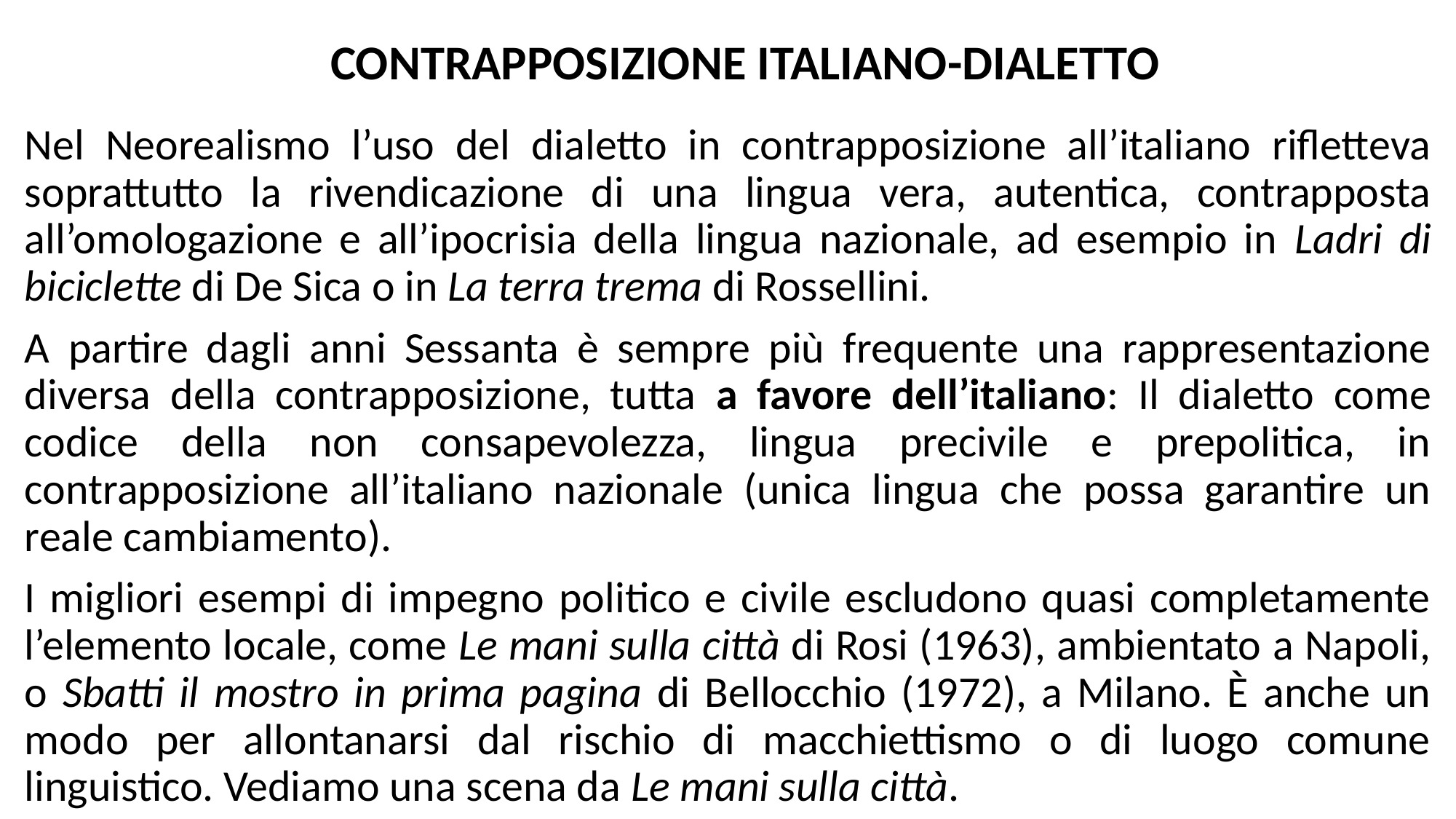

# CONTRAPPOSIZIONE ITALIANO-DIALETTO
Nel Neorealismo l’uso del dialetto in contrapposizione all’italiano rifletteva soprattutto la rivendicazione di una lingua vera, autentica, contrapposta all’omologazione e all’ipocrisia della lingua nazionale, ad esempio in Ladri di biciclette di De Sica o in La terra trema di Rossellini.
A partire dagli anni Sessanta è sempre più frequente una rappresentazione diversa della contrapposizione, tutta a favore dell’italiano: Il dialetto come codice della non consapevolezza, lingua precivile e prepolitica, in contrapposizione all’italiano nazionale (unica lingua che possa garantire un reale cambiamento).
I migliori esempi di impegno politico e civile escludono quasi completamente l’elemento locale, come Le mani sulla città di Rosi (1963), ambientato a Napoli, o Sbatti il mostro in prima pagina di Bellocchio (1972), a Milano. È anche un modo per allontanarsi dal rischio di macchiettismo o di luogo comune linguistico. Vediamo una scena da Le mani sulla città.